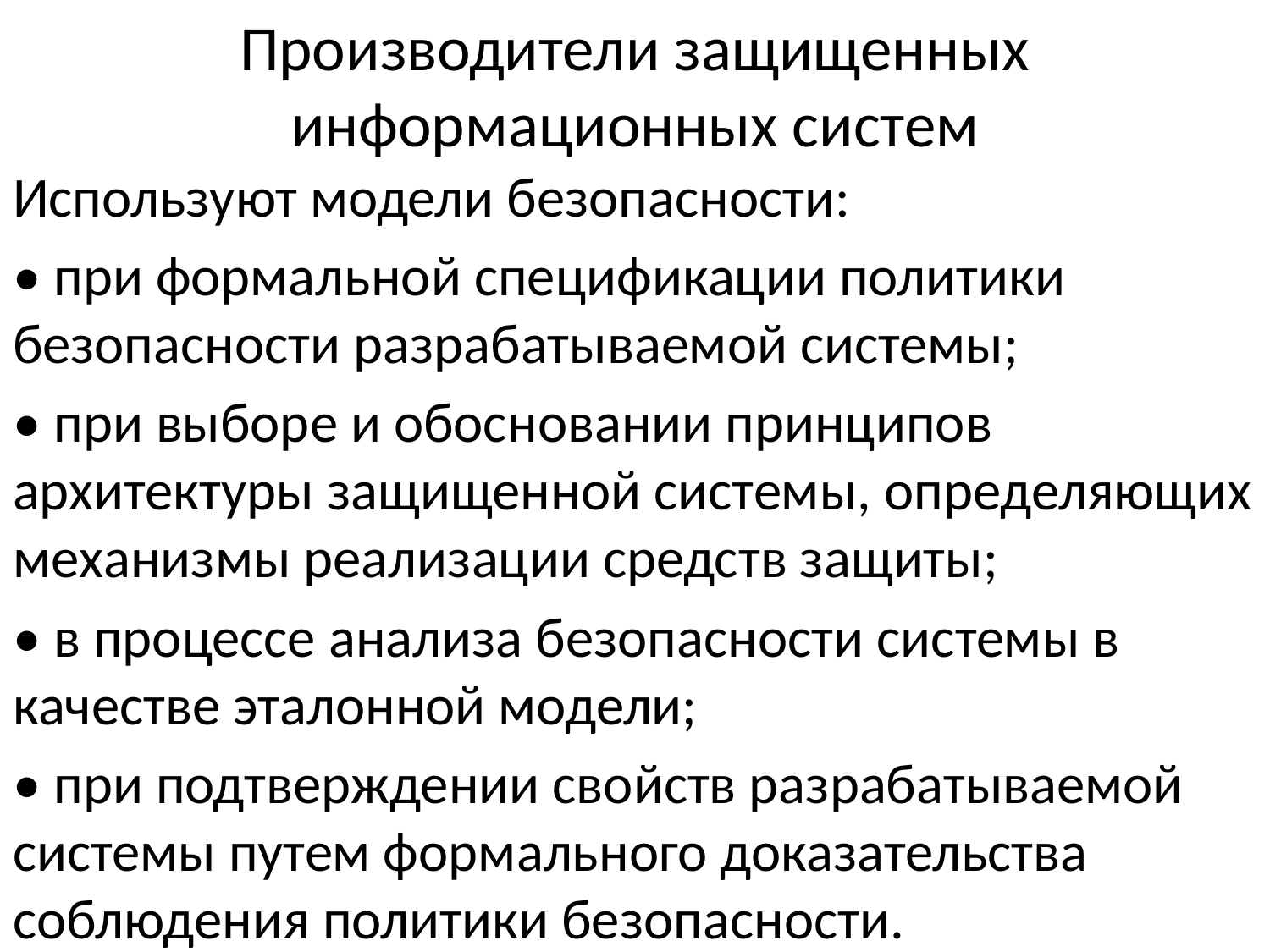

# Производители защищенных информационных систем
Используют модели безопасности:
• при формальной спецификации политики безопасности разрабатываемой системы;
• при выборе и обосновании принципов архитектуры защищенной системы, определяющих механизмы реализации средств защиты;
• в процессе анализа безопасности системы в качестве эталонной модели;
• при подтверждении свойств разрабатываемой системы путем формального доказательства соблюдения политики безопасности.